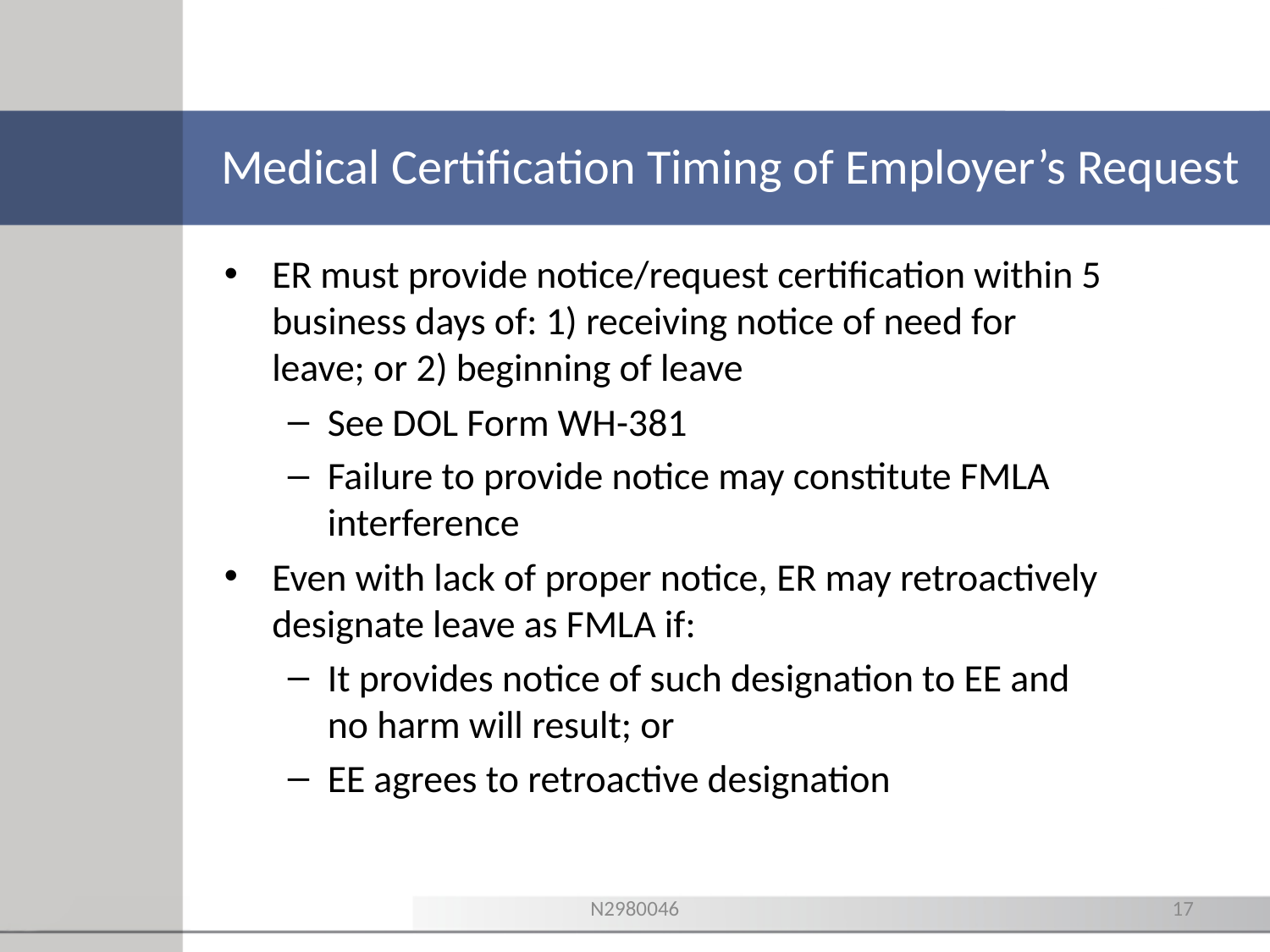

Medical Certification Timing of Employer’s Request
ER must provide notice/request certification within 5 business days of: 1) receiving notice of need for leave; or 2) beginning of leave
See DOL Form WH-381
Failure to provide notice may constitute FMLA interference
Even with lack of proper notice, ER may retroactively designate leave as FMLA if:
It provides notice of such designation to EE and no harm will result; or
EE agrees to retroactive designation
N2980046
17